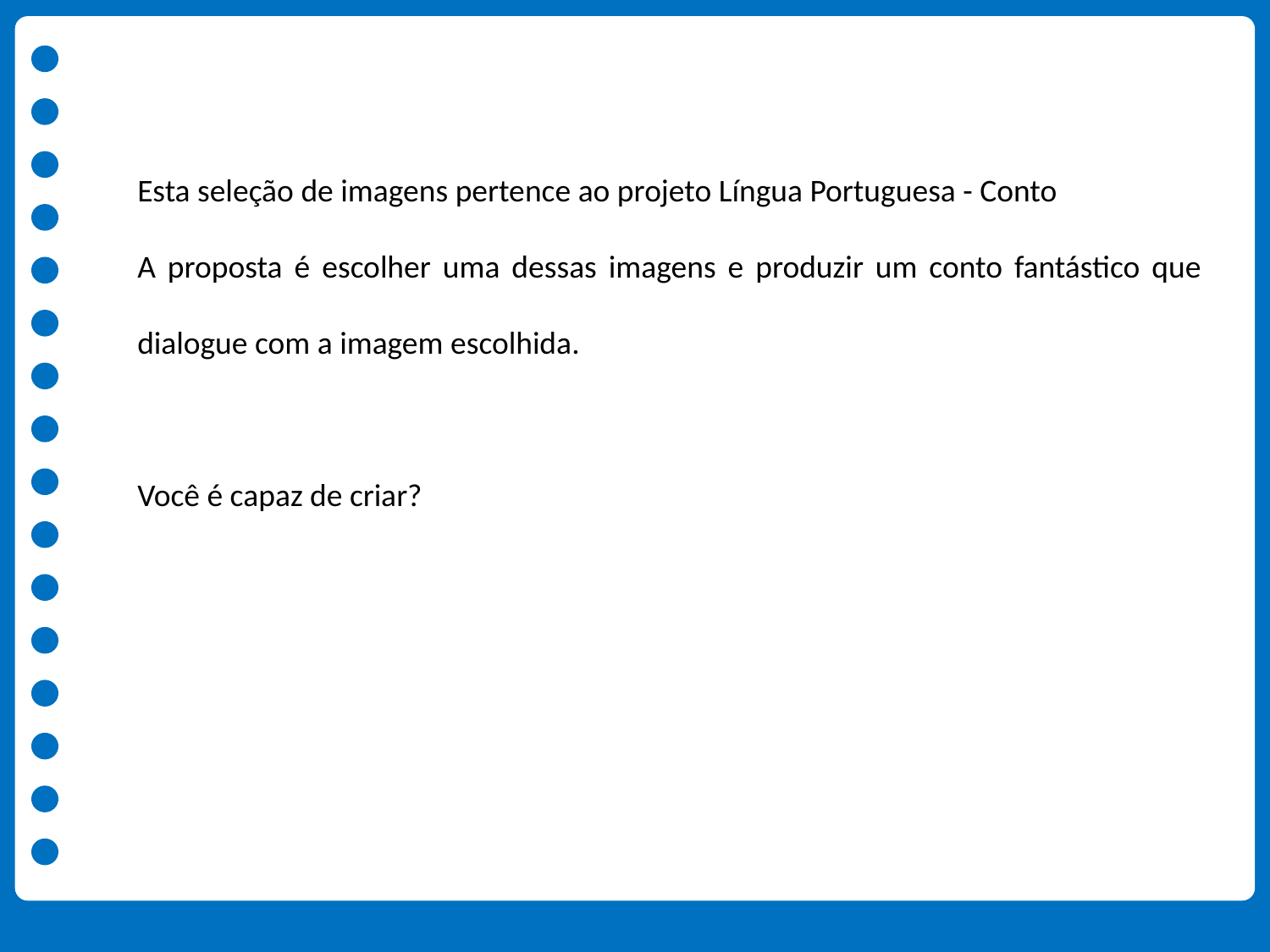

Esta seleção de imagens pertence ao projeto Língua Portuguesa - Conto
A proposta é escolher uma dessas imagens e produzir um conto fantástico que dialogue com a imagem escolhida.

Você é capaz de criar?